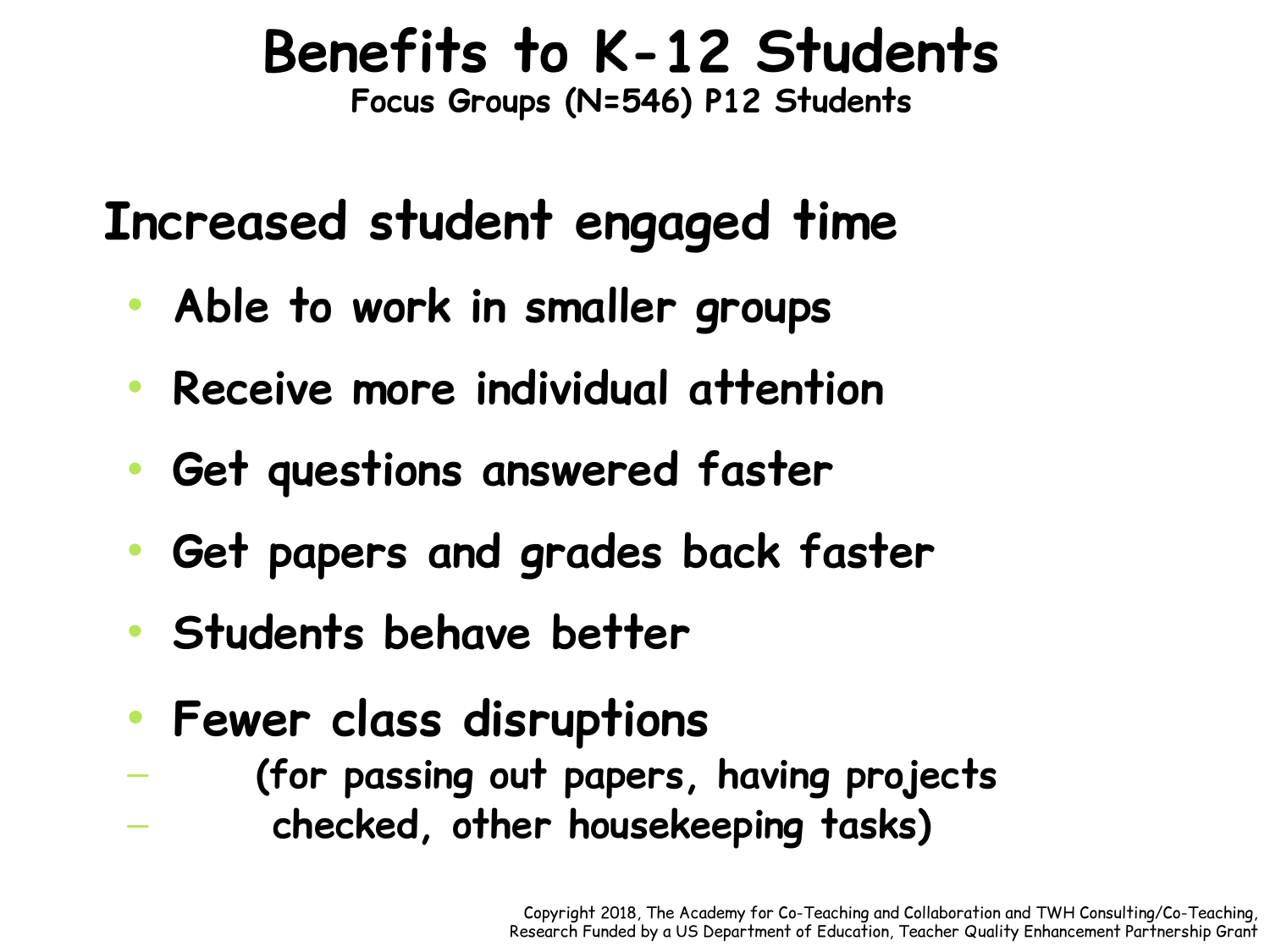

Benefits to K-12 Students
Focus Groups (N=546) P12 Students
Increased student engaged time
Able to work in smaller groups
Receive more individual attention
Get questions answered faster
Get papers and grades back faster
Students behave better

Fewer class disruptions
     (for passing out papers, having projects
      checked, other housekeeping tasks)
Copyright 2018, The Academy for Co-Teaching and Collaboration and TWH Consulting/Co-Teaching,
Research Funded by a US Department of Education, Teacher Quality Enhancement Partnership Grant